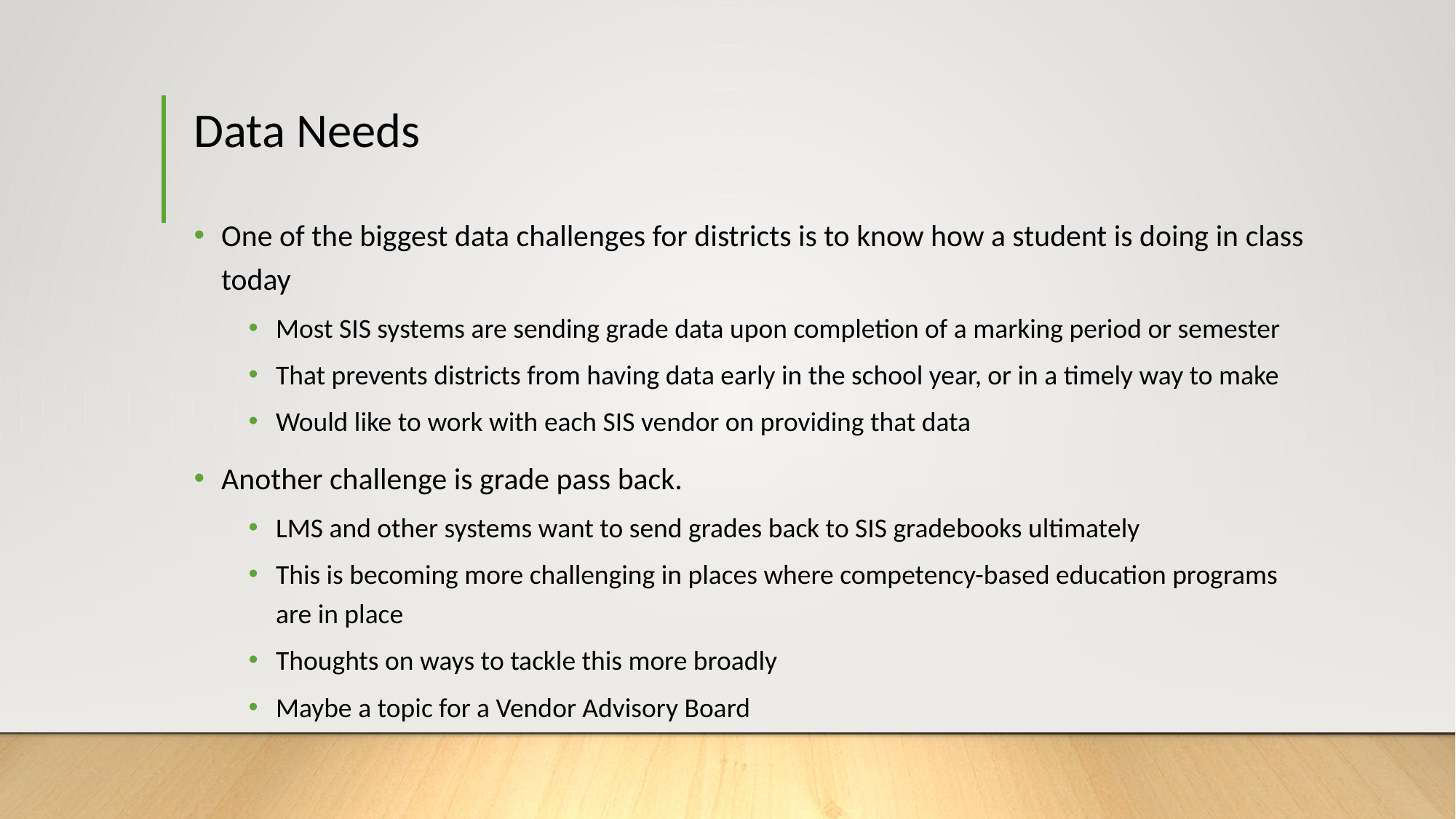

# Data Needs
One of the biggest data challenges for districts is to know how a student is doing in class today
Most SIS systems are sending grade data upon completion of a marking period or semester
That prevents districts from having data early in the school year, or in a timely way to make
Would like to work with each SIS vendor on providing that data
Another challenge is grade pass back.
LMS and other systems want to send grades back to SIS gradebooks ultimately
This is becoming more challenging in places where competency-based education programs are in place
Thoughts on ways to tackle this more broadly
Maybe a topic for a Vendor Advisory Board